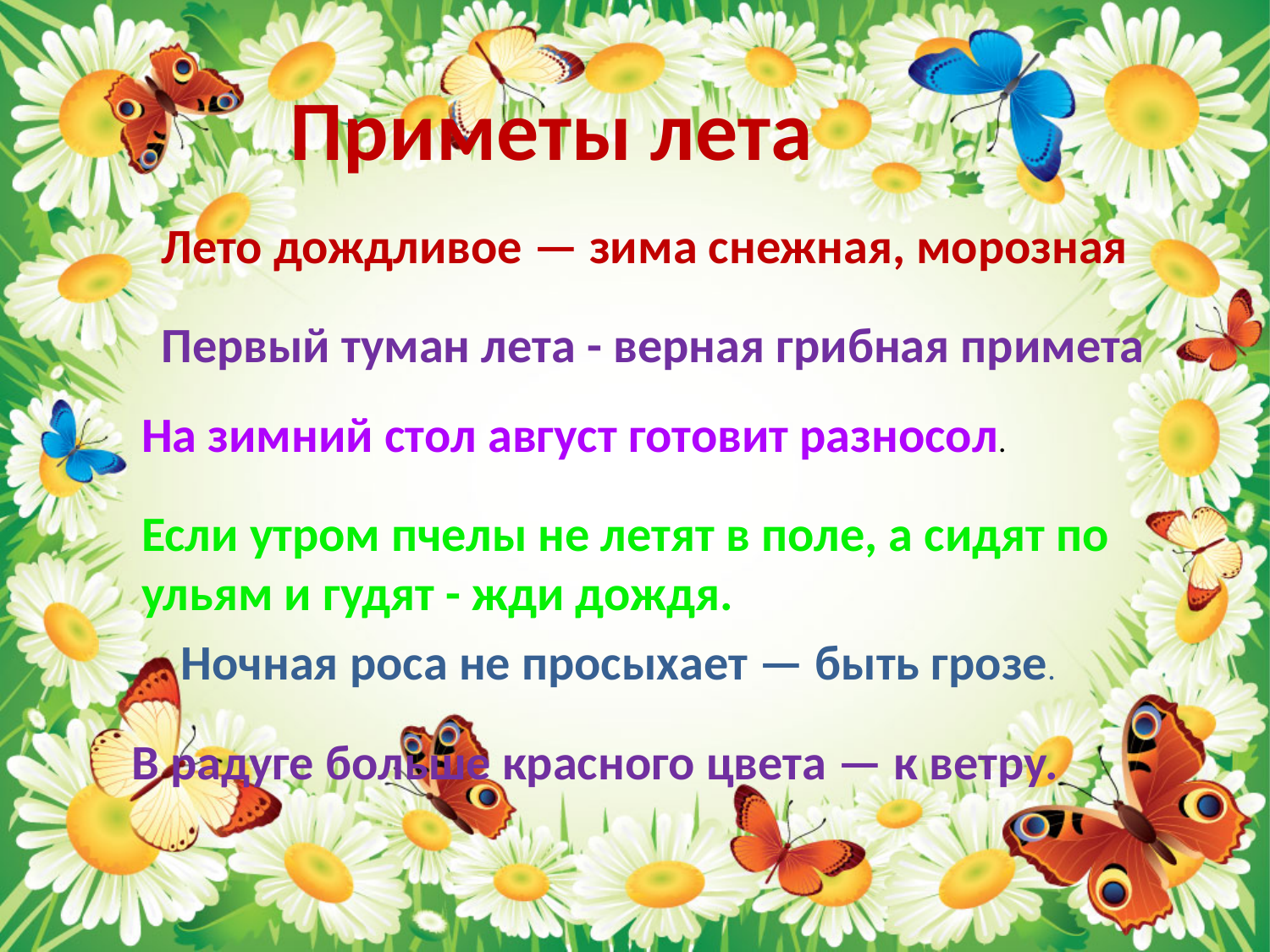

Приметы лета
Лето дождливое — зима снежная, морозная
Первый туман лета - верная грибная примета
На зимний стол август готовит разносол.
Если утром пчелы не летят в поле, а сидят по ульям и гудят - жди дождя.
Ночная роса не просыхает — быть грозе.
В радуге больше красного цвета — к ветру.